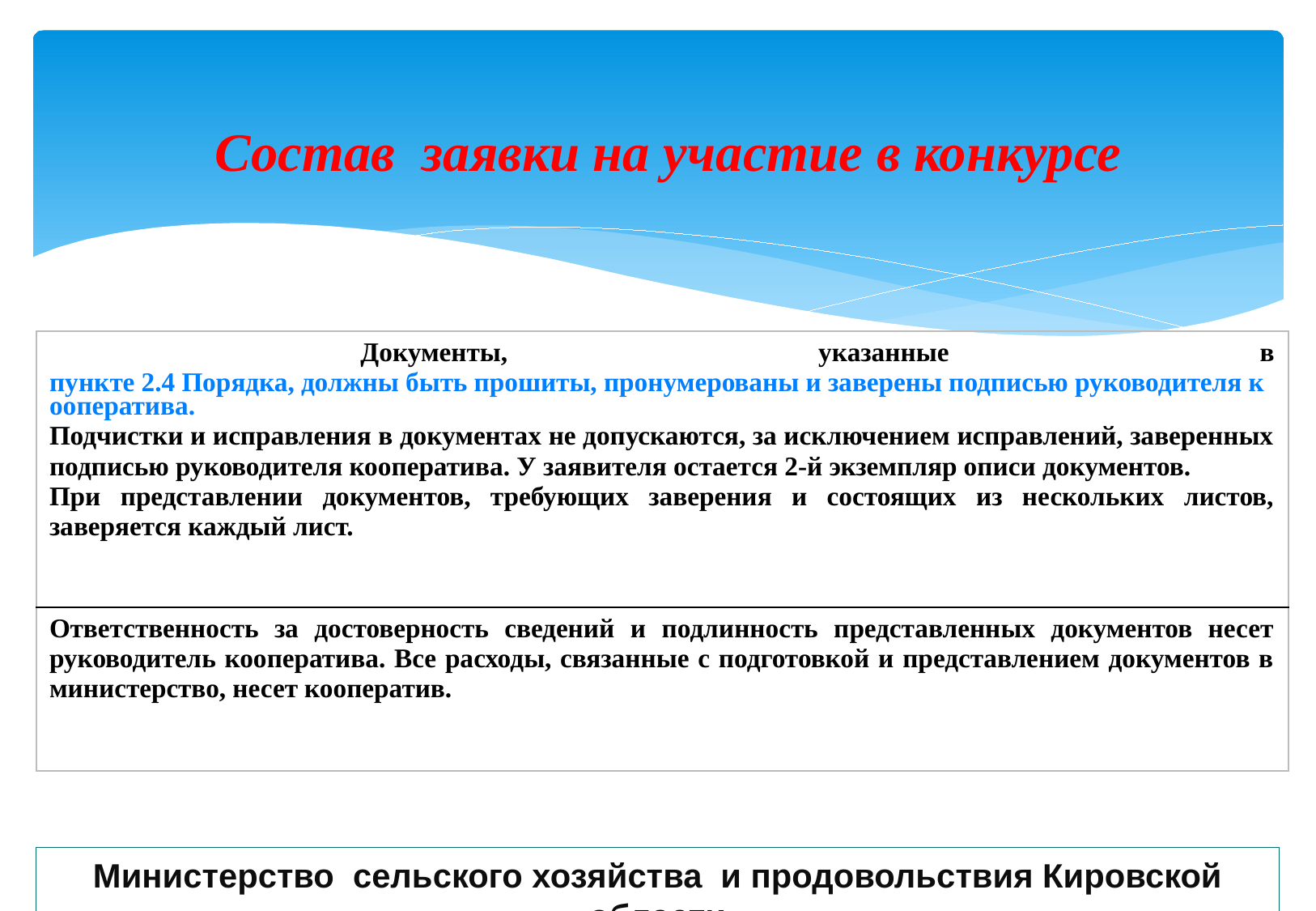

Состав  заявки на участие в конкурсе
| Документы, указанные в пункте 2.4 Порядка, должны быть прошиты, пронумерованы и заверены подписью руководителя кооператива. Подчистки и исправления в документах не допускаются, за исключением исправлений, заверенных подписью руководителя кооператива. У заявителя остается 2-й экземпляр описи документов. При представлении документов, требующих заверения и состоящих из нескольких листов, заверяется каждый лист. |
| --- |
| Ответственность за достоверность сведений и подлинность представленных документов несет руководитель кооператива. Все расходы, связанные с подготовкой и представлением документов в министерство, несет кооператив. |
Министерство  сельского хозяйства  и продовольствия Кировской области